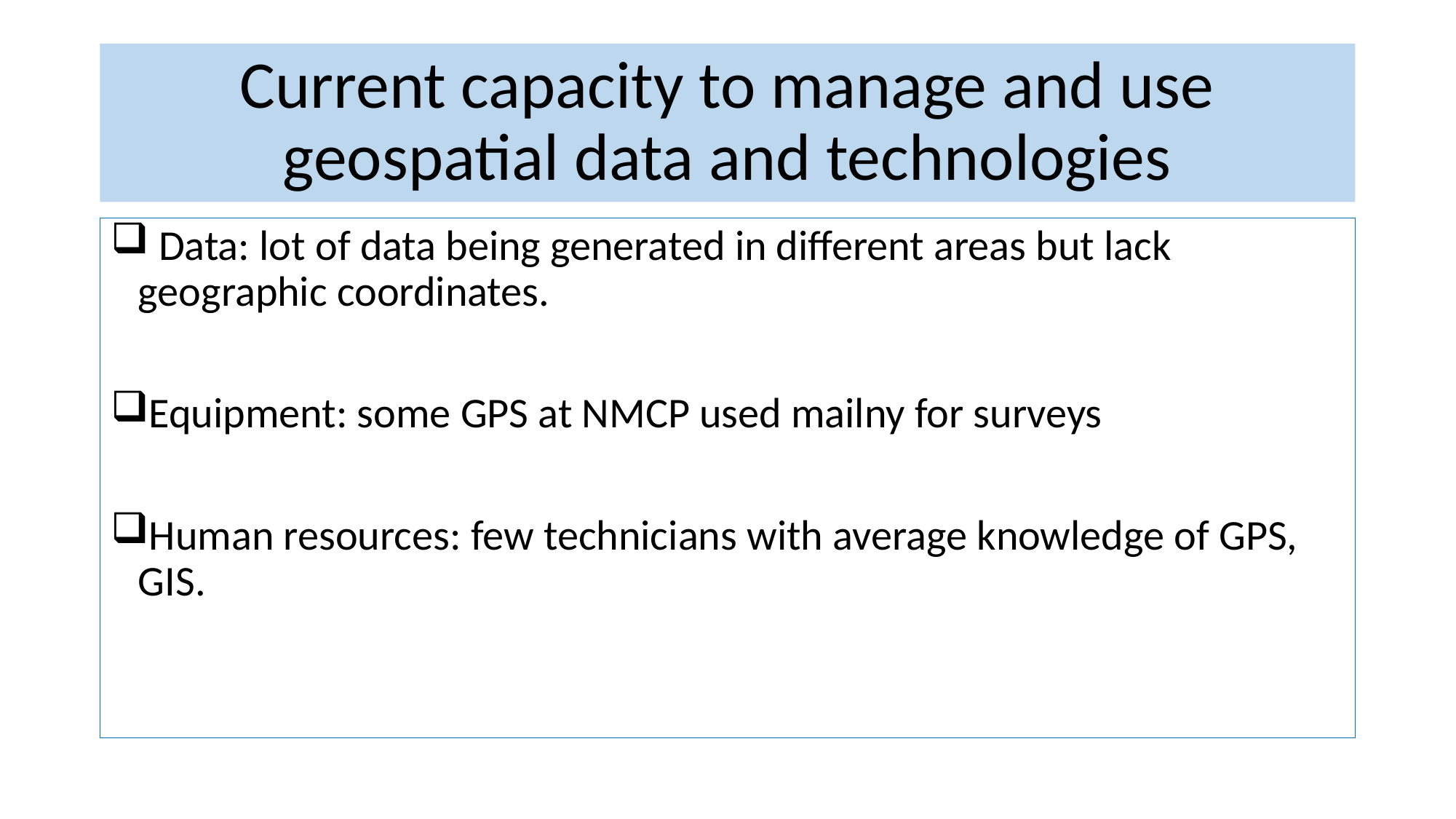

# Current capacity to manage and use geospatial data and technologies
 Data: lot of data being generated in different areas but lack geographic coordinates.

Equipment: some GPS at NMCP used mailny for surveys

Human resources: few technicians with average knowledge of GPS, GIS.